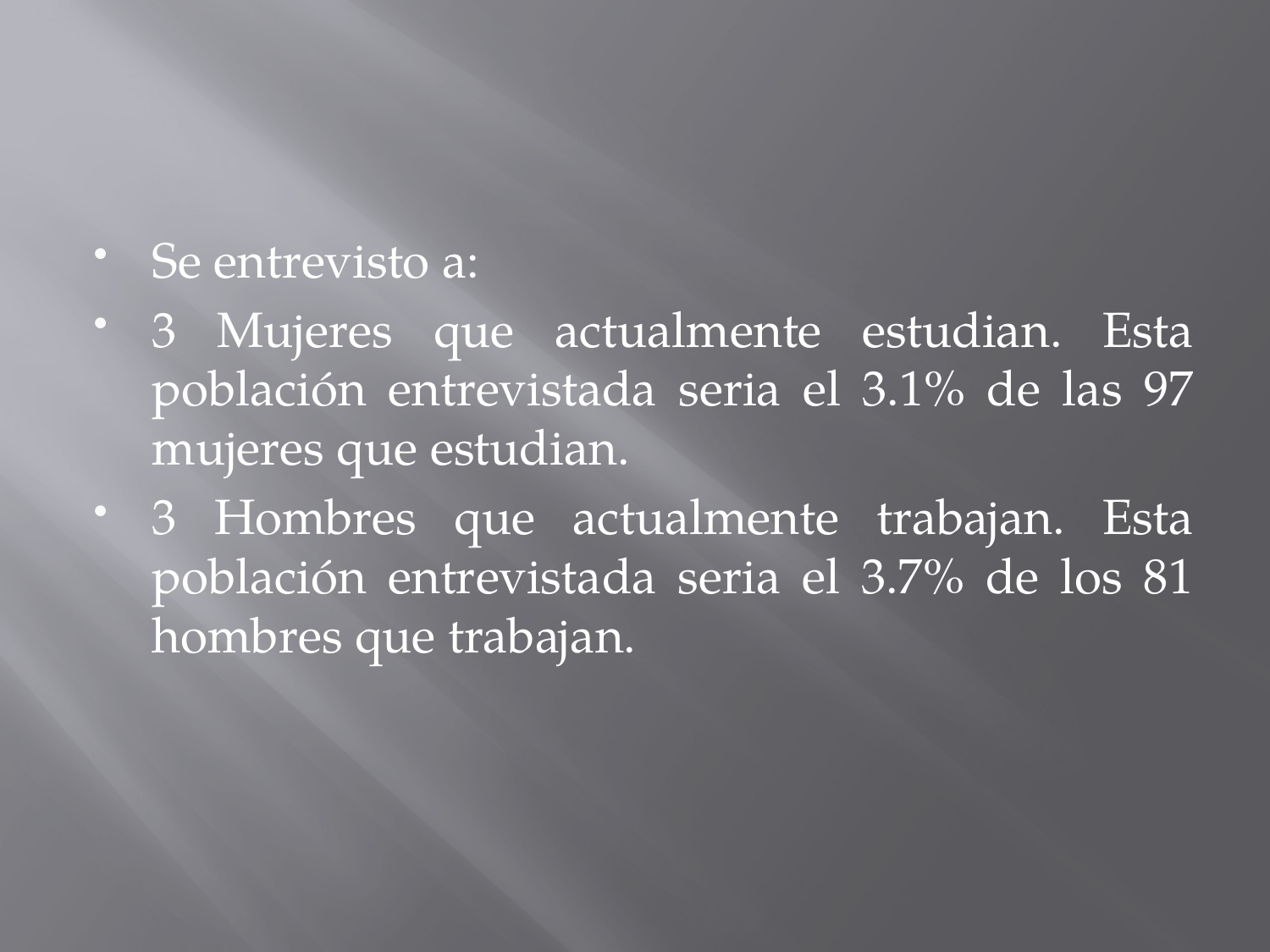

#
Se entrevisto a:
3 Mujeres que actualmente estudian. Esta población entrevistada seria el 3.1% de las 97 mujeres que estudian.
3 Hombres que actualmente trabajan. Esta población entrevistada seria el 3.7% de los 81 hombres que trabajan.